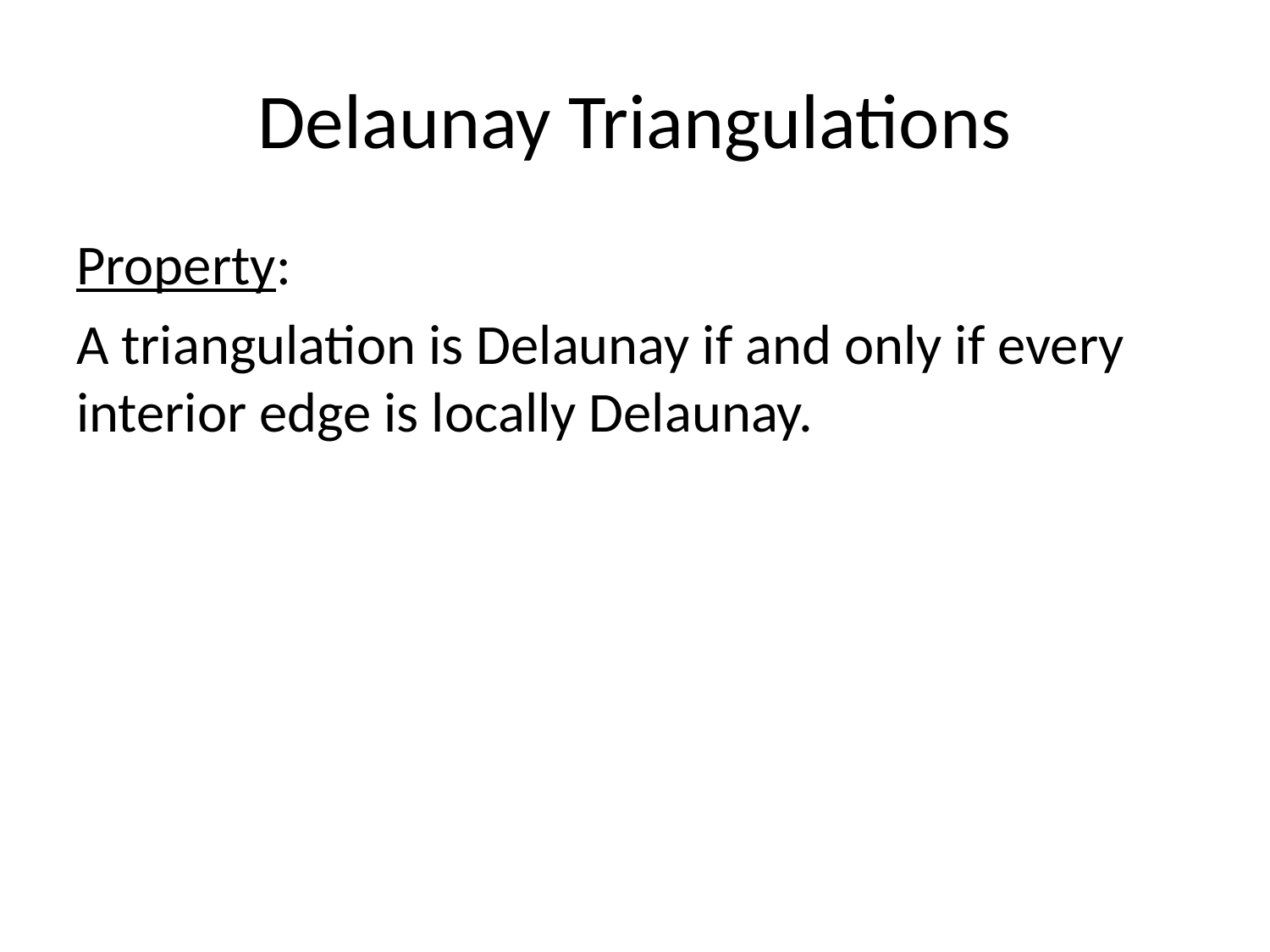

# Delaunay Triangulations
Property:
A triangulation is Delaunay if and only if every interior edge is locally Delaunay.